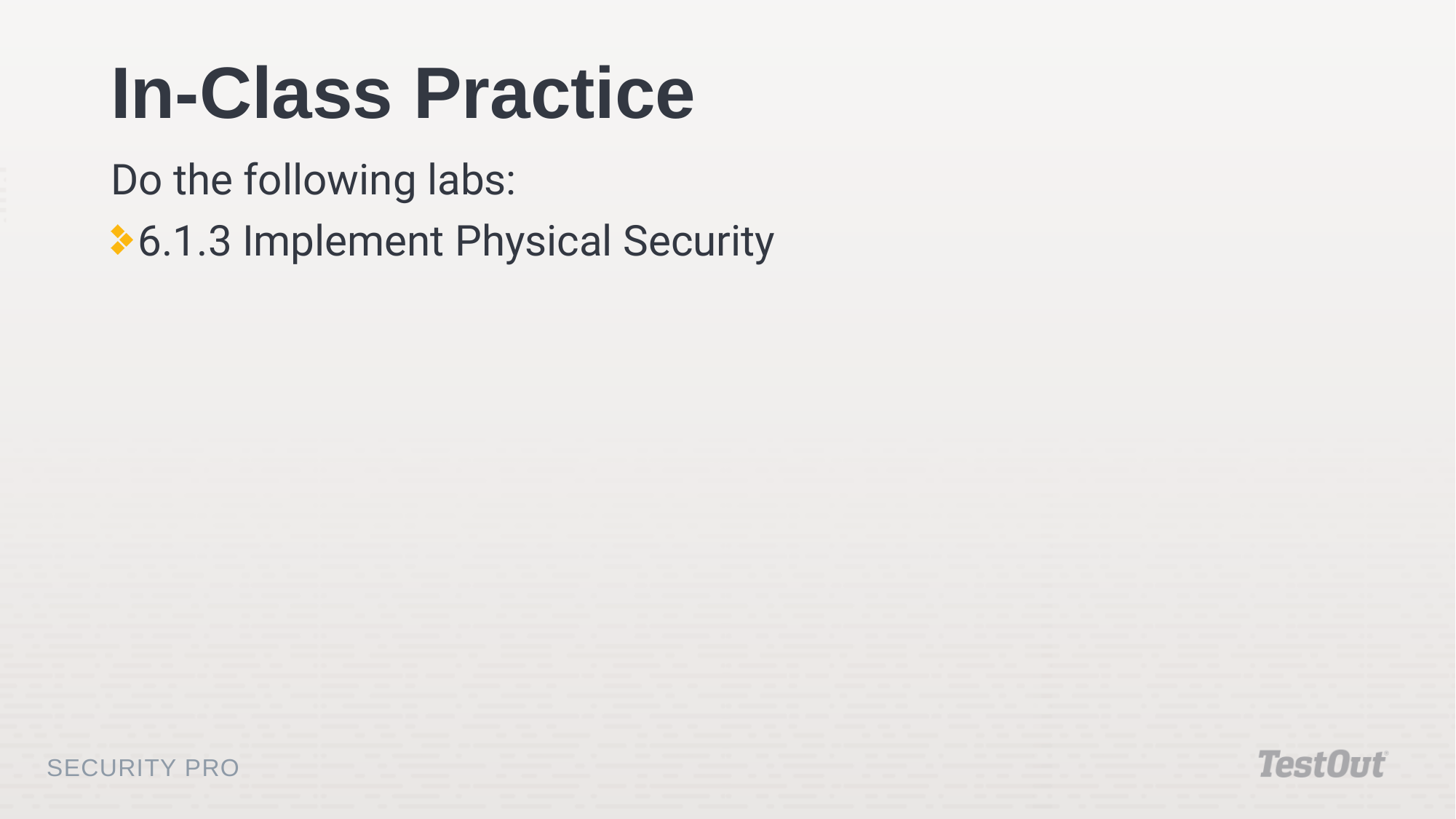

# In-Class Practice
Do the following labs:
6.1.3 Implement Physical Security
Security Pro